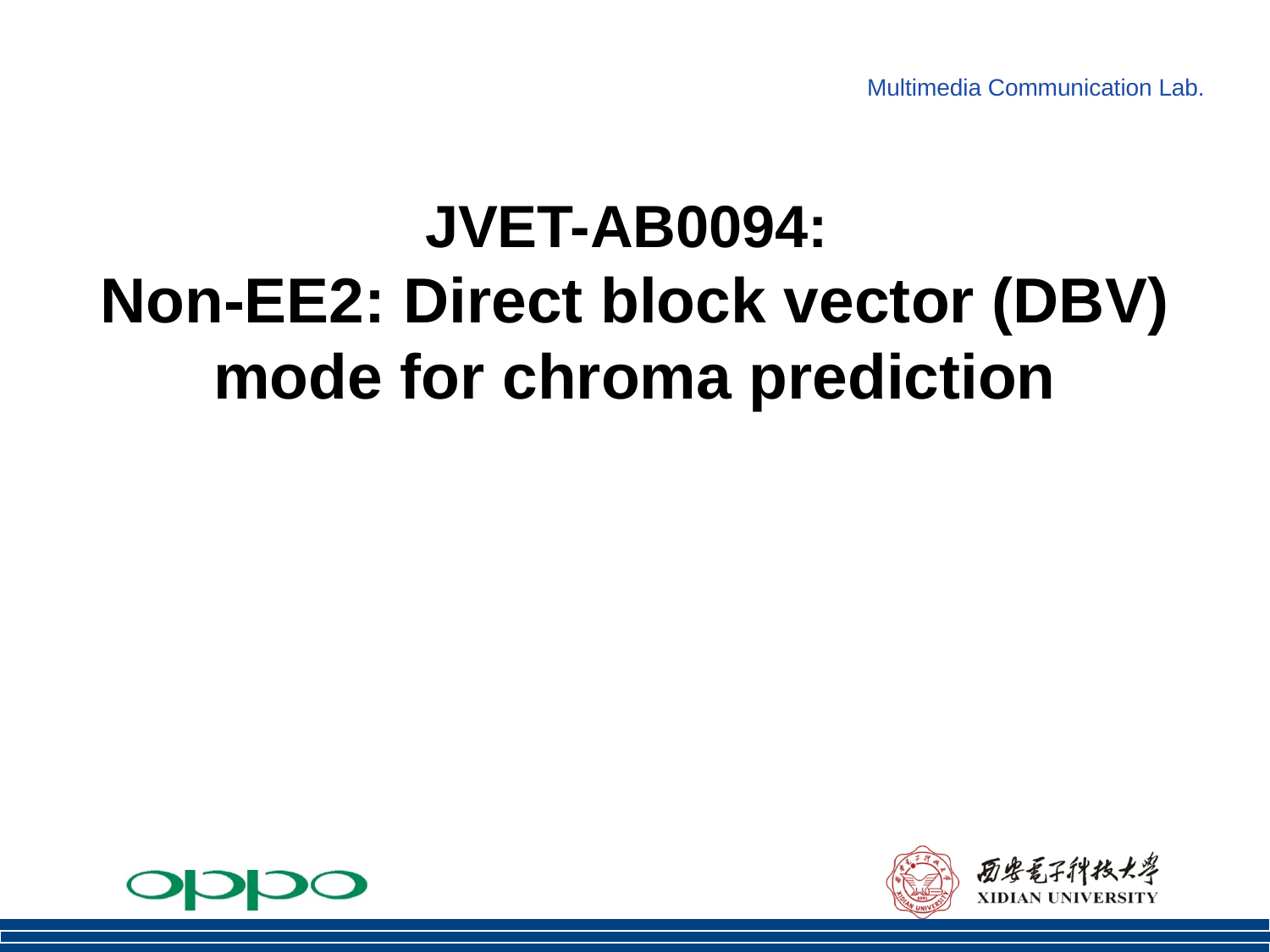

# JVET-AB0094: Non-EE2: Direct block vector (DBV) mode for chroma prediction